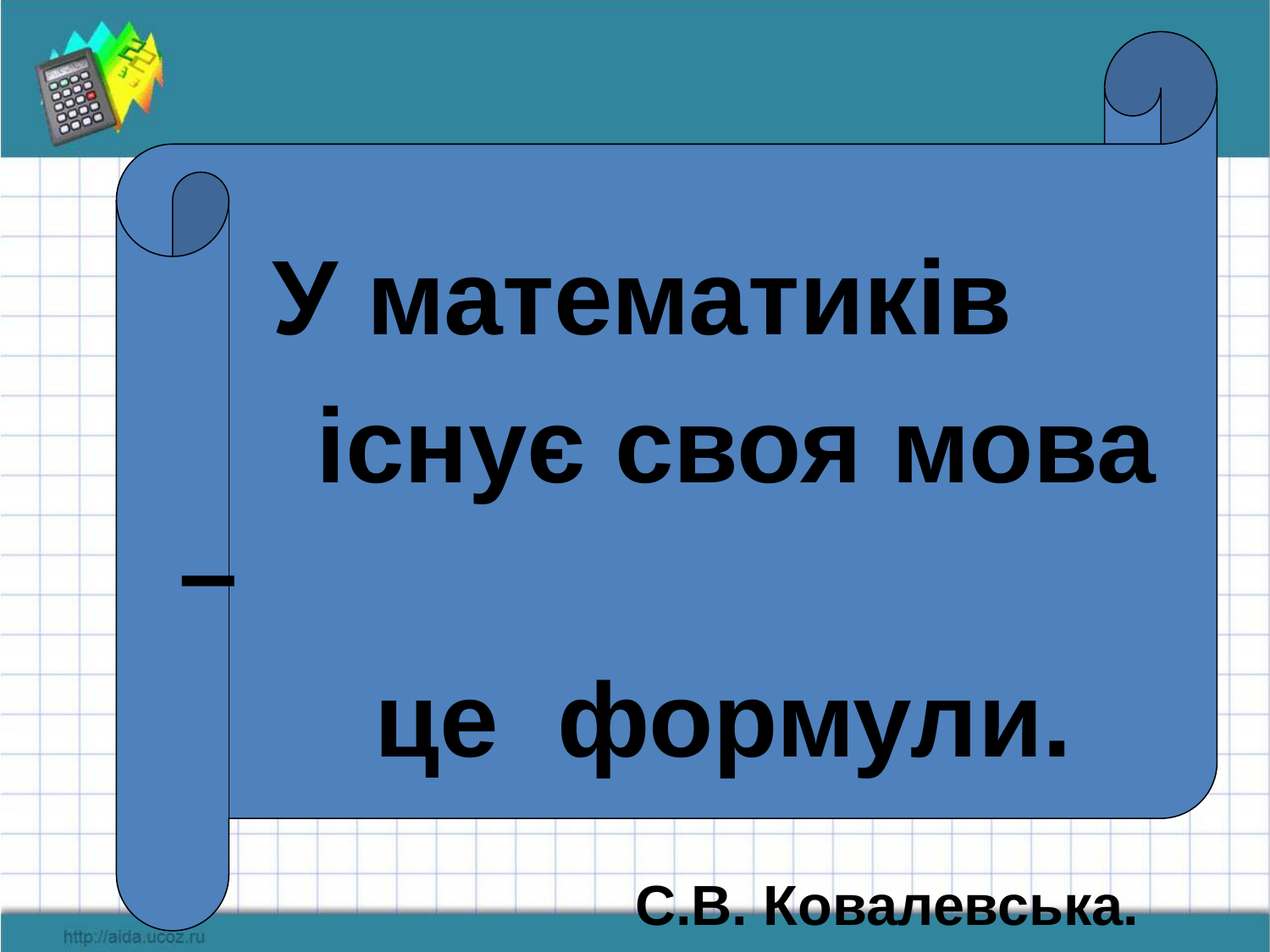

У математиків
      існує своя мова –
        це  формули.

                                            С.В. Ковалевська.